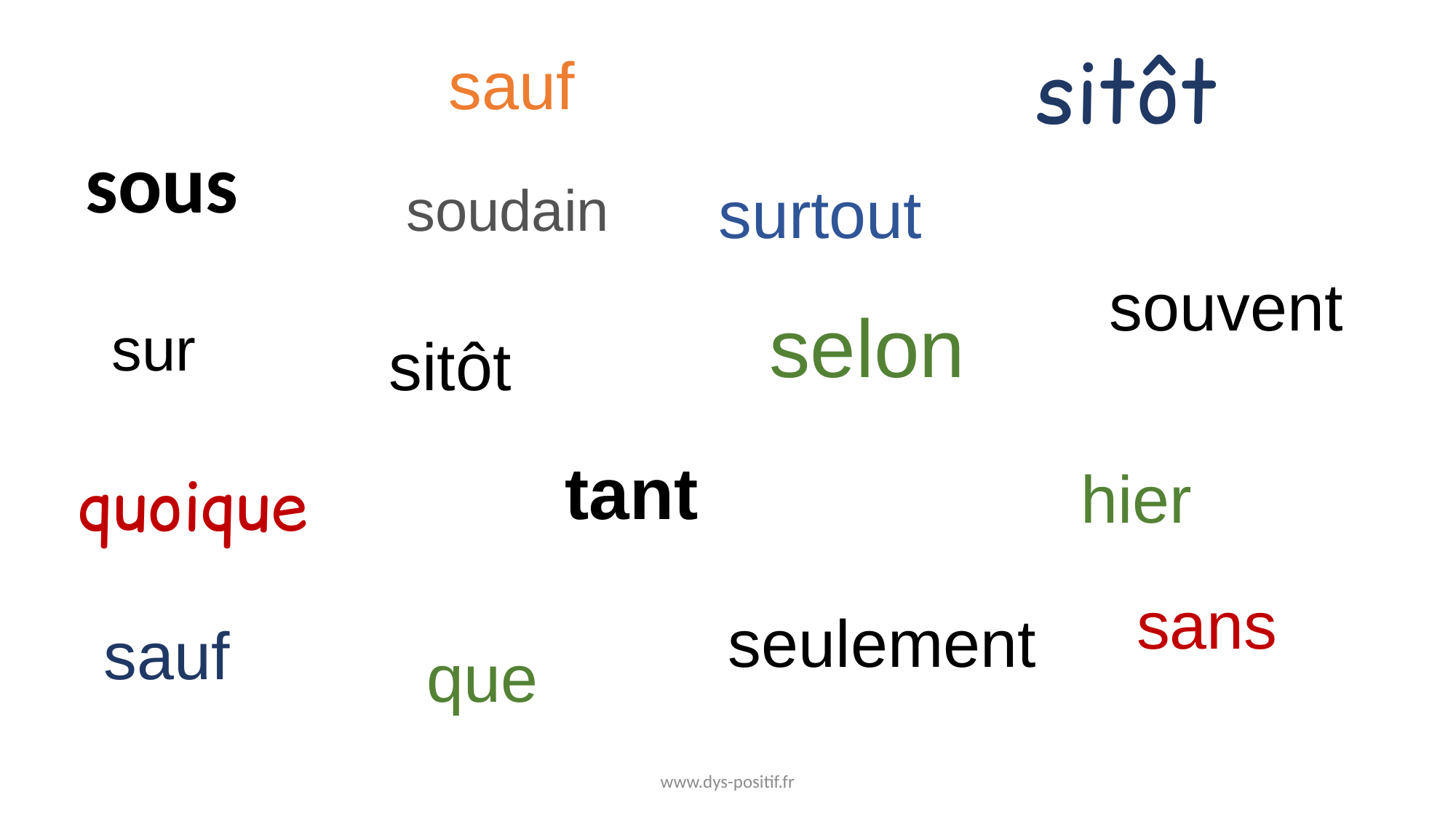

sauf
sitôt
sous
surtout
soudain
souvent
selon
sur
sitôt
tant
hier
quoique
sans
seulement
sauf
que
www.dys-positif.fr